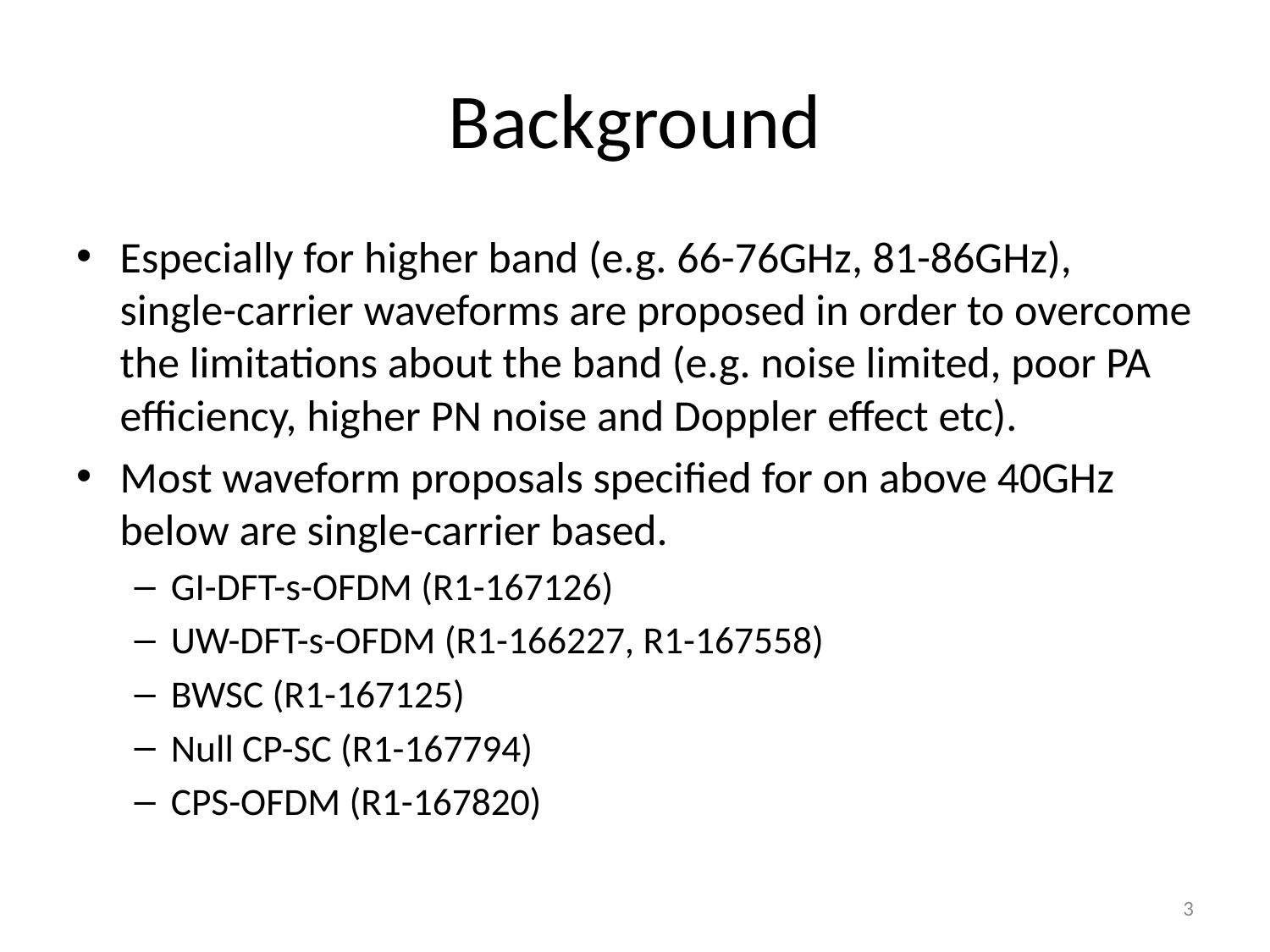

# Background
Especially for higher band (e.g. 66-76GHz, 81-86GHz), single-carrier waveforms are proposed in order to overcome the limitations about the band (e.g. noise limited, poor PA efficiency, higher PN noise and Doppler effect etc).
Most waveform proposals specified for on above 40GHz below are single-carrier based.
GI-DFT-s-OFDM (R1-167126)
UW-DFT-s-OFDM (R1-166227, R1-167558)
BWSC (R1-167125)
Null CP-SC (R1-167794)
CPS-OFDM (R1-167820)

3